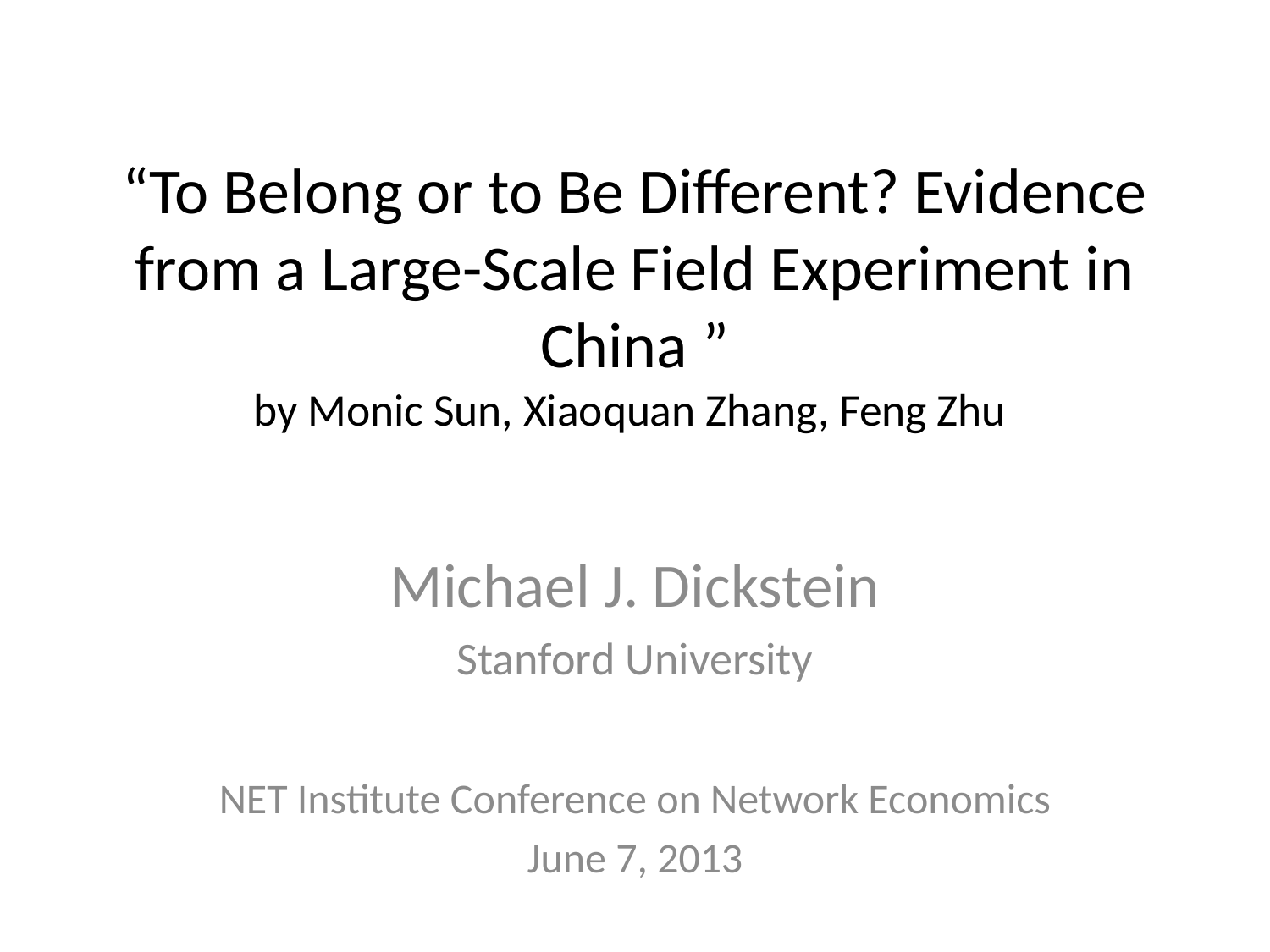

# “To Belong or to Be Different? Evidence from a Large-Scale Field Experiment in China ” by Monic Sun, Xiaoquan Zhang, Feng Zhu
Michael J. Dickstein
Stanford University

NET Institute Conference on Network Economics
June 7, 2013